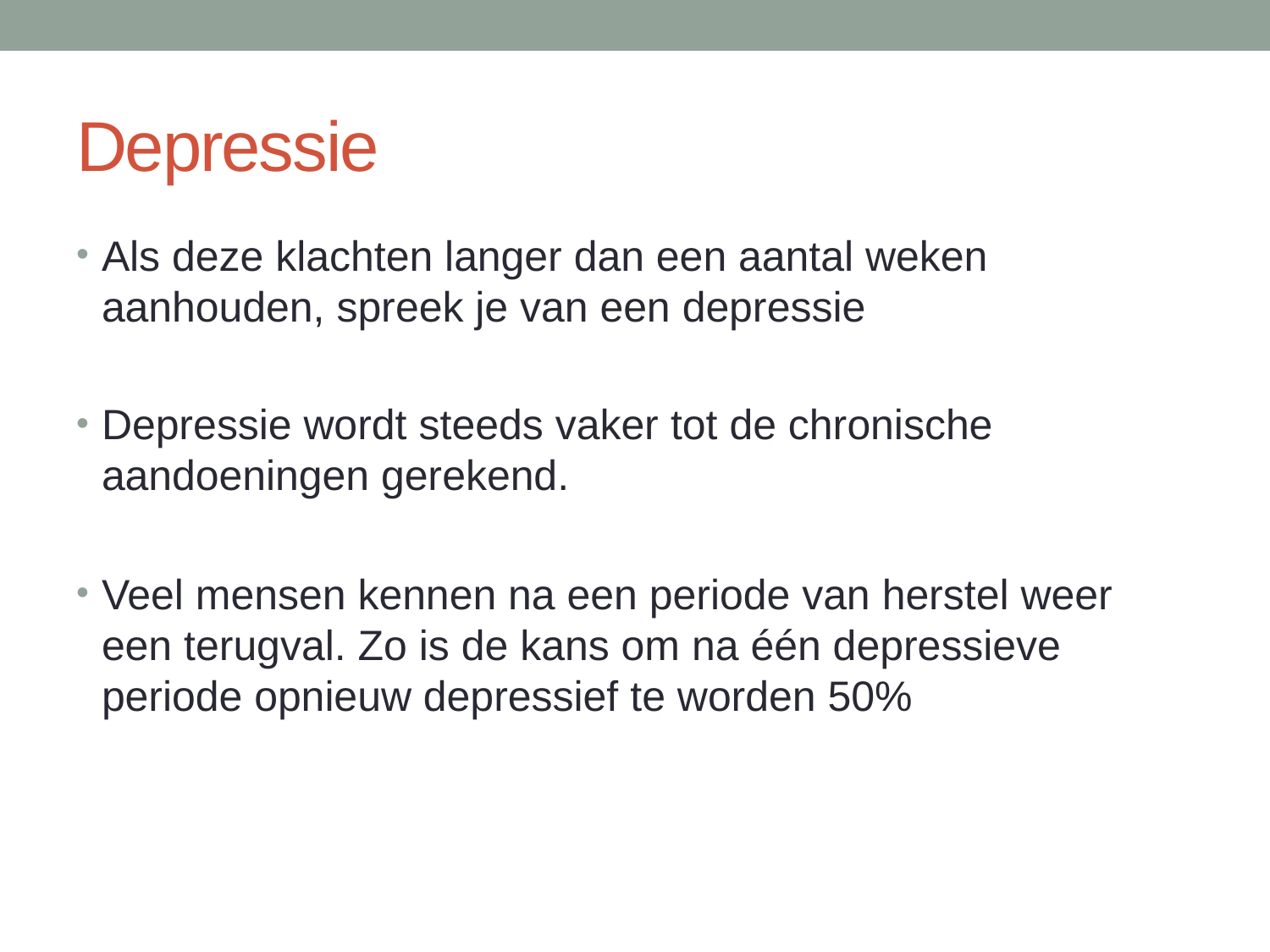

# Depressie
Als deze klachten langer dan een aantal weken aanhouden, spreek je van een depressie

Depressie wordt steeds vaker tot de chronische aandoeningen gerekend.

Veel mensen kennen na een periode van herstel weer een terugval. Zo is de kans om na één depressieve periode opnieuw depressief te worden 50%